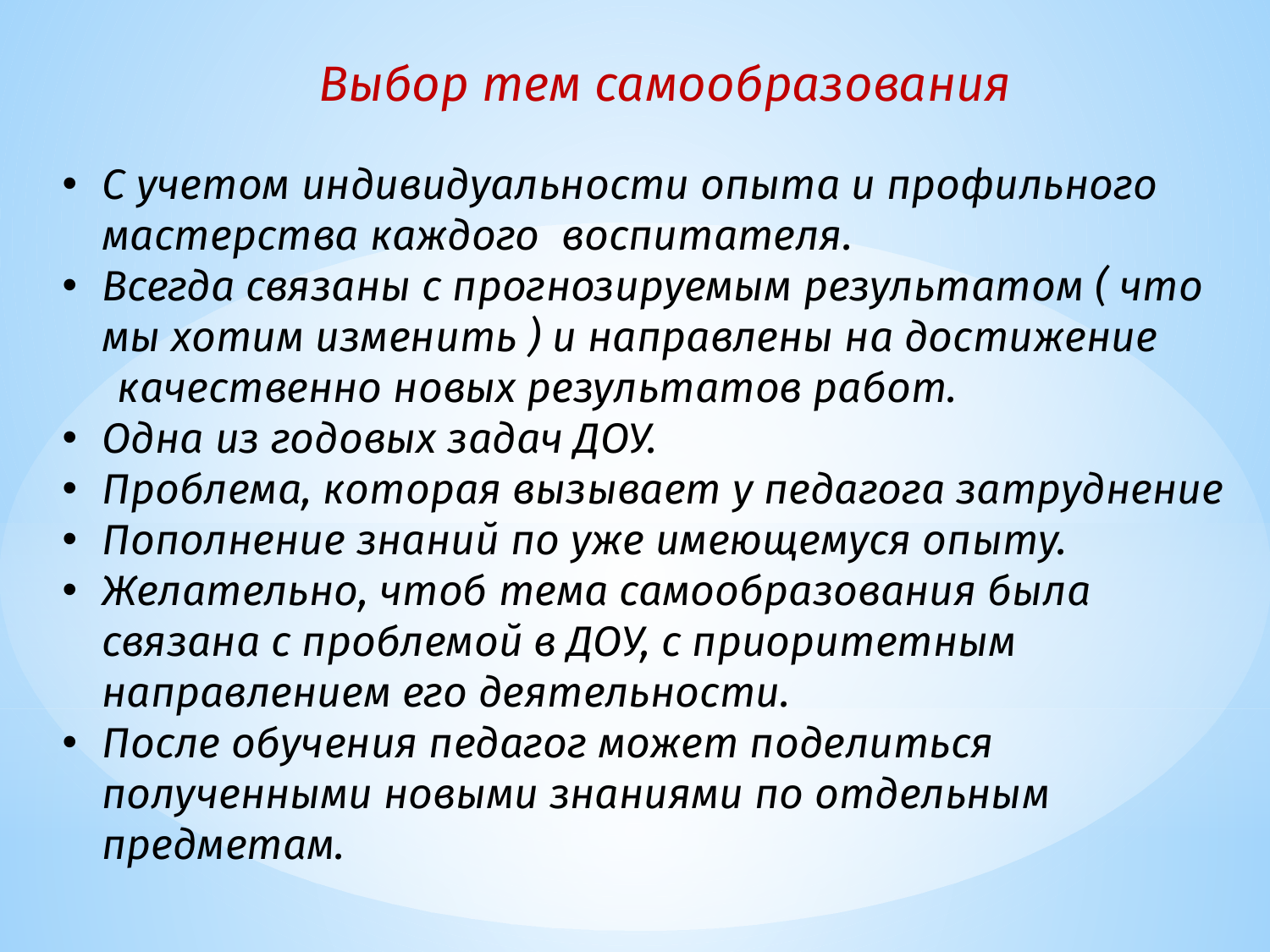

Выбор тем самообразования
С учетом индивидуальности опыта и профильного мастерства каждого  воспитателя.
Всегда связаны с прогнозируемым результатом ( что мы хотим изменить ) и направлены на достижение
     качественно новых результатов работ.
Одна из годовых задач ДОУ.
Проблема, которая вызывает у педагога затруднение
Пополнение знаний по уже имеющемуся опыту.
Желательно, чтоб тема самообразования была связана с проблемой в ДОУ, с приоритетным направлением его деятельности.
После обучения педагог может поделиться полученными новыми знаниями по отдельным предметам.